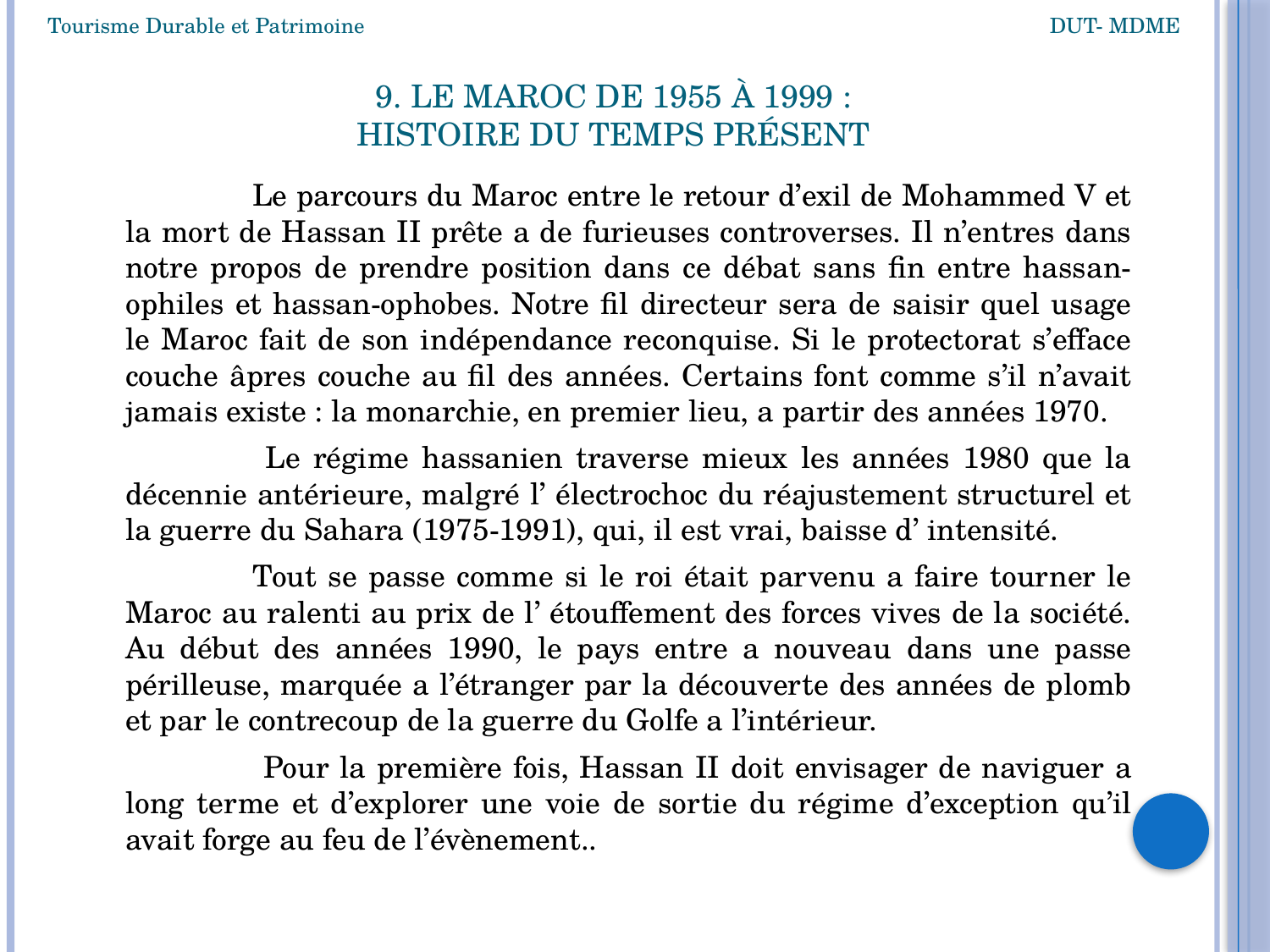

Tourisme Durable et Patrimoine                                                                                                                    DUT- MDME
# 9. Le Maroc de 1955 à 1999 : histoire du temps présent
		Le parcours du Maroc entre le retour d’exil de Mohammed V et la mort de Hassan II prête a de furieuses controverses. Il n’entres dans notre propos de prendre position dans ce débat sans fin entre hassan-ophiles et hassan-ophobes. Notre fil directeur sera de saisir quel usage le Maroc fait de son indépendance reconquise. Si le protectorat s’efface couche âpres couche au fil des années. Certains font comme s’il n’avait jamais existe : la monarchie, en premier lieu, a partir des années 1970.
		 Le régime hassanien traverse mieux les années 1980 que la décennie antérieure, malgré l’ électrochoc du réajustement structurel et la guerre du Sahara (1975-1991), qui, il est vrai, baisse d’ intensité.
		Tout se passe comme si le roi était parvenu a faire tourner le Maroc au ralenti au prix de l’ étouffement des forces vives de la société. Au début des années 1990, le pays entre a nouveau dans une passe périlleuse, marquée a l’étranger par la découverte des années de plomb et par le contrecoup de la guerre du Golfe a l’intérieur.
		 Pour la première fois, Hassan II doit envisager de naviguer a long terme et d’explorer une voie de sortie du régime d’exception qu’il avait forge au feu de l’évènement..